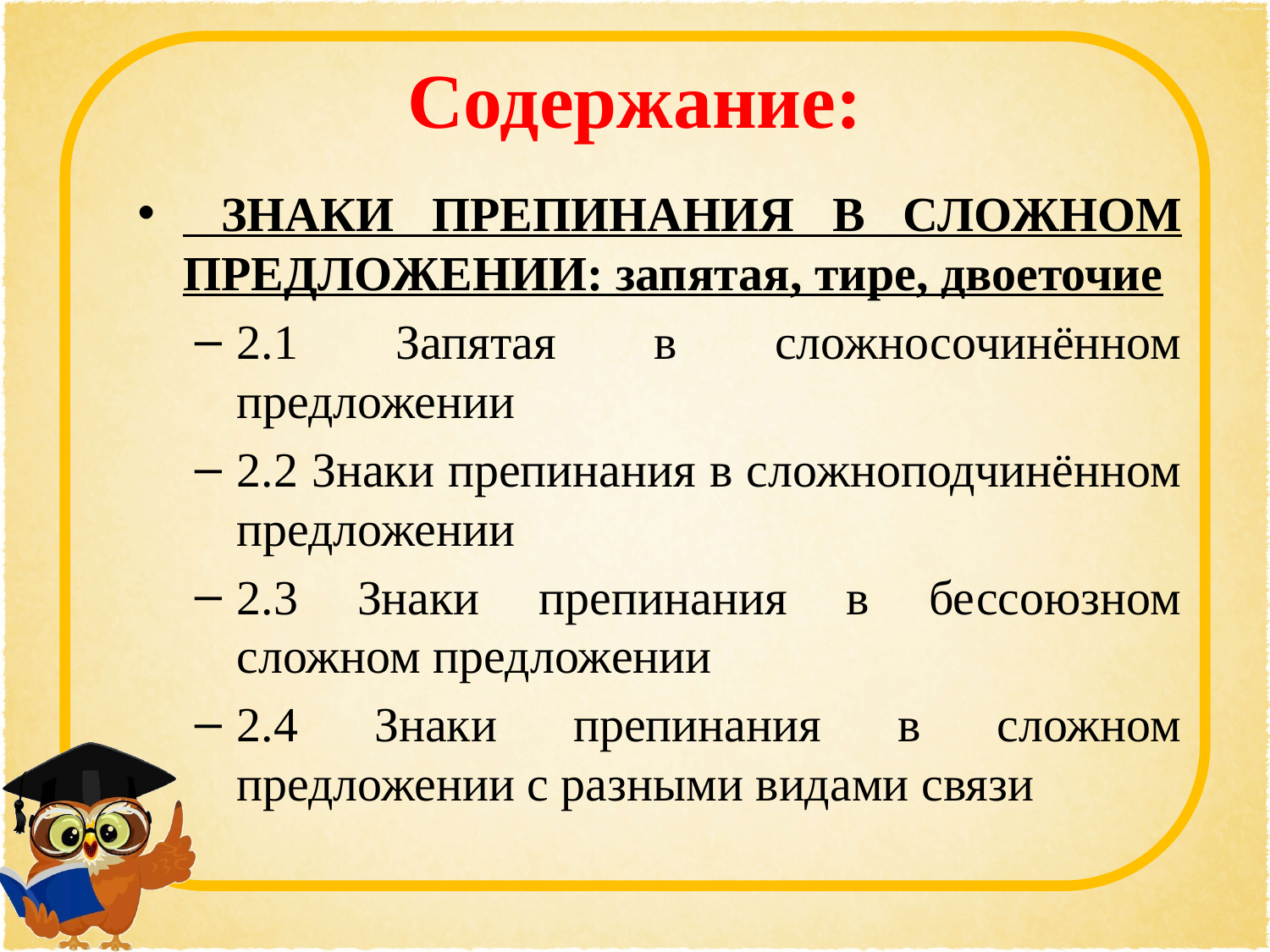

# Содержание:
 ЗНАКИ ПРЕПИНАНИЯ В СЛОЖНОМ ПРЕДЛОЖЕНИИ: запятая, тире, двоеточие
2.1 Запятая в сложносочинённом предложении
2.2 Знаки препинания в сложноподчинённом предложении
2.3 Знаки препинания в бессоюзном сложном предложении
2.4 Знаки препинания в сложном предложении с разными видами связи